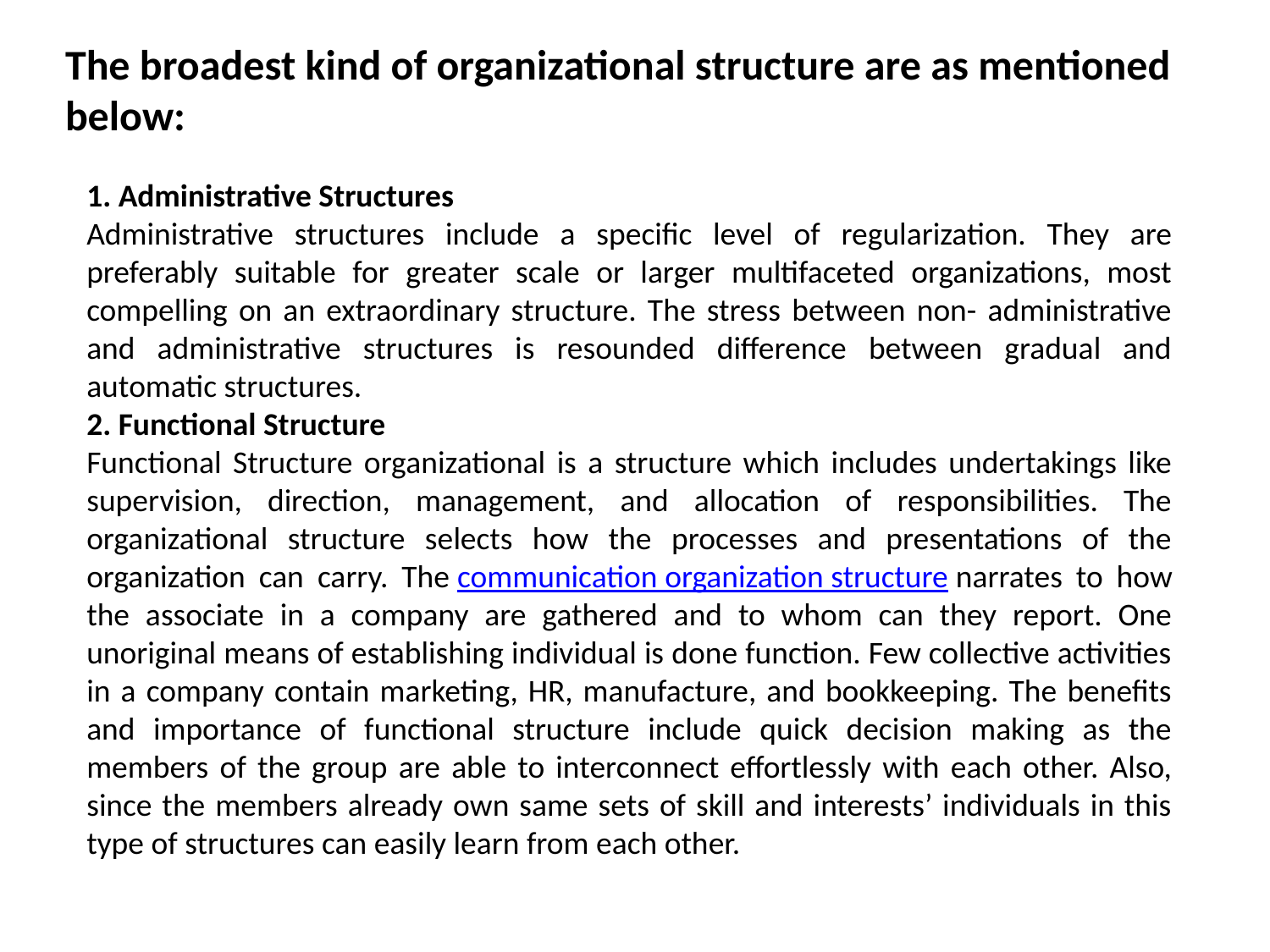

The broadest kind of organizational structure are as mentioned below:
1. Administrative Structures
Administrative structures include a specific level of regularization. They are preferably suitable for greater scale or larger multifaceted organizations, most compelling on an extraordinary structure. The stress between non- administrative and administrative structures is resounded difference between gradual and automatic structures.
2. Functional Structure
Functional Structure organizational is a structure which includes undertakings like supervision, direction, management, and allocation of responsibilities. The organizational structure selects how the processes and presentations of the organization can carry. The communication organization structure narrates to how the associate in a company are gathered and to whom can they report. One unoriginal means of establishing individual is done function. Few collective activities in a company contain marketing, HR, manufacture, and bookkeeping. The benefits and importance of functional structure include quick decision making as the members of the group are able to interconnect effortlessly with each other. Also, since the members already own same sets of skill and interests’ individuals in this type of structures can easily learn from each other.